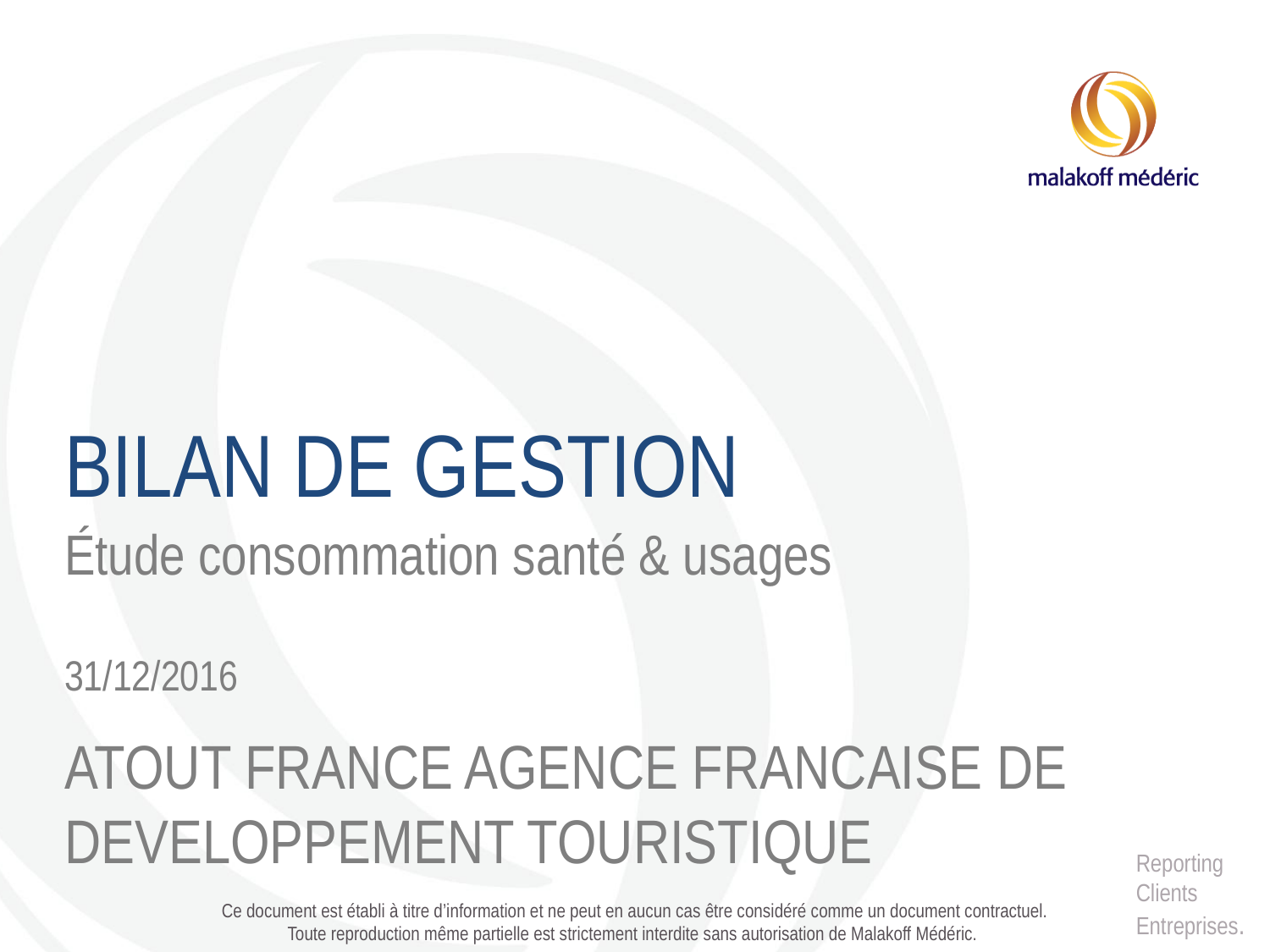

BILAN DE GESTION
Étude consommation santé & usages
31/12/2016
ATOUT FRANCE AGENCE FRANCAISE DE DEVELOPPEMENT TOURISTIQUE
Reporting
Clients
Entreprises.
Ce document est établi à titre d’information et ne peut en aucun cas être considéré comme un document contractuel.
Toute reproduction même partielle est strictement interdite sans autorisation de Malakoff Médéric.